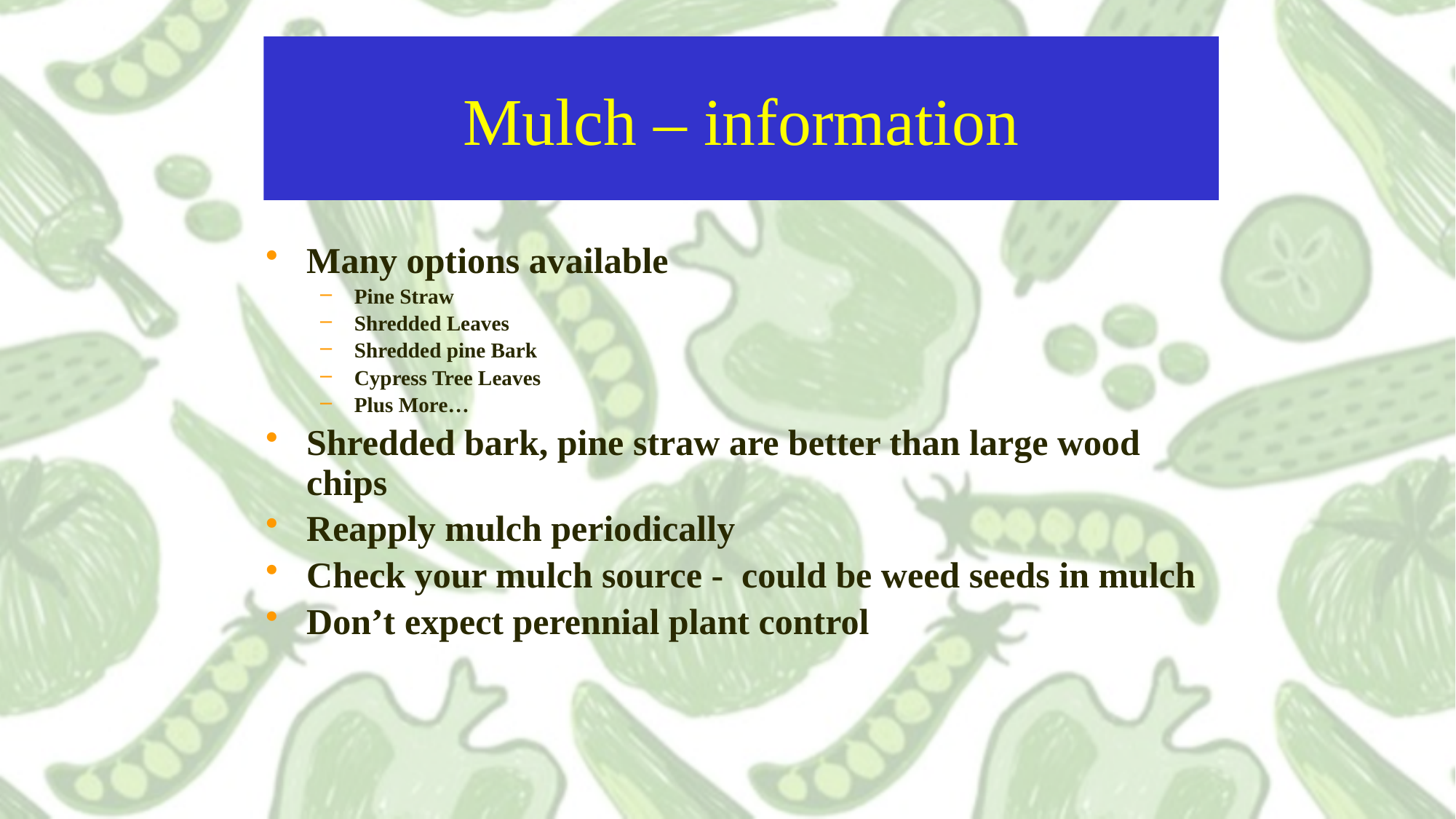

# Mulch – information
Many options available
Pine Straw
Shredded Leaves
Shredded pine Bark
Cypress Tree Leaves
Plus More…
Shredded bark, pine straw are better than large wood chips
Reapply mulch periodically
Check your mulch source -  could be weed seeds in mulch
Don’t expect perennial plant control